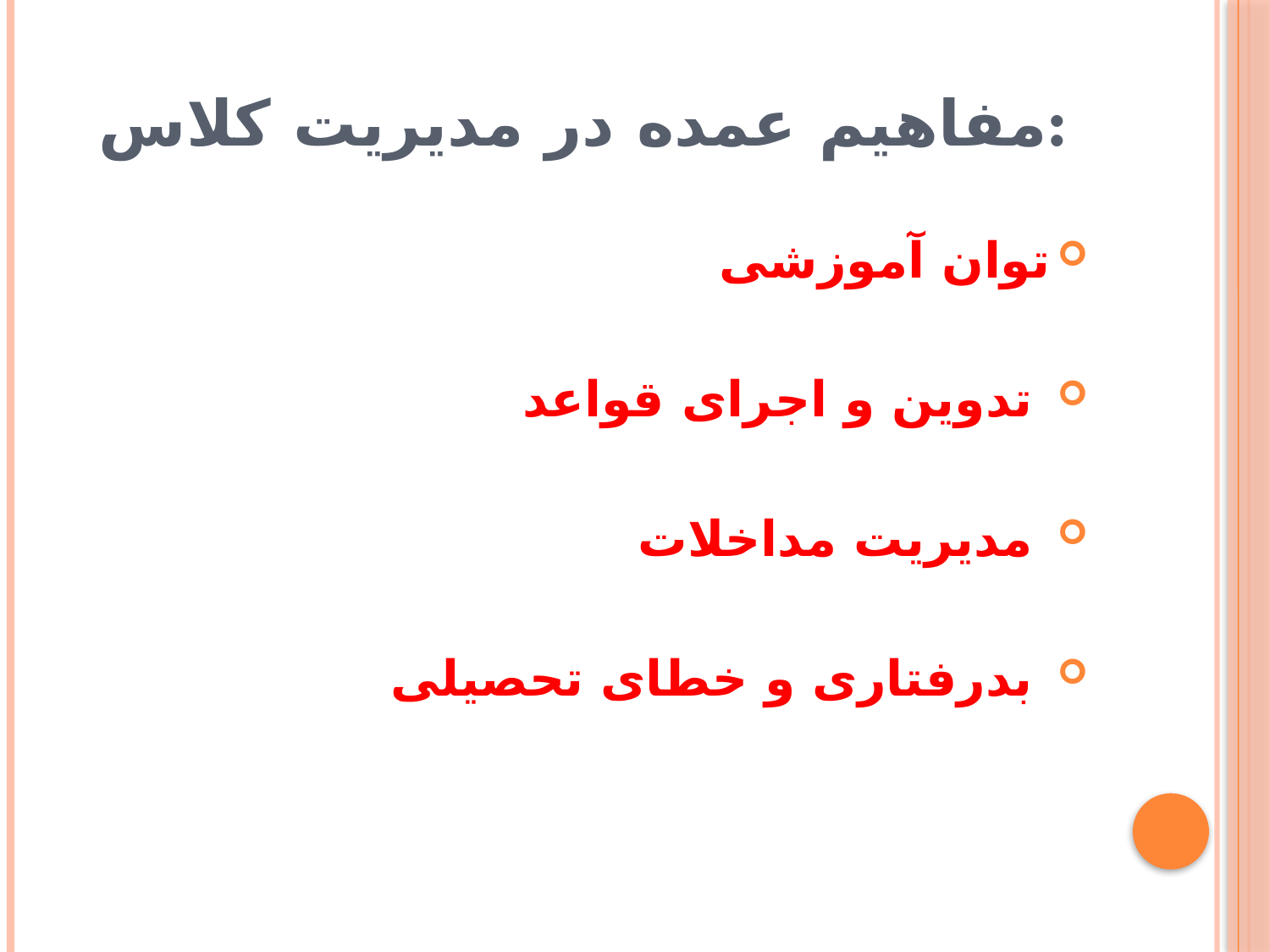

# مفاهیم عمده در مدیریت کلاس:
توان آموزشی

 تدوین و اجرای قواعد

 مدیریت مداخلات

 بدرفتاری و خطای تحصیلی